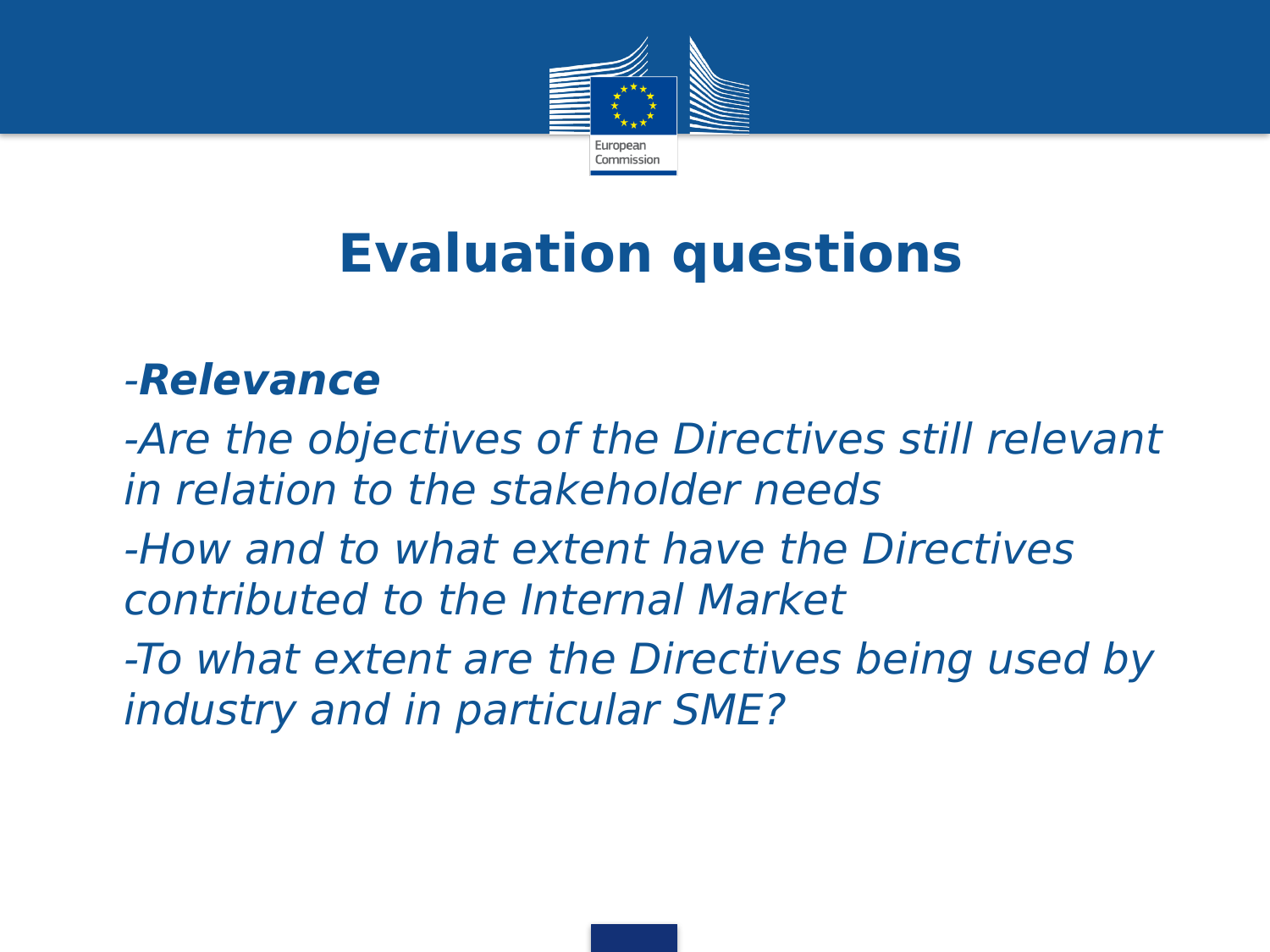

# Evaluation questions
-Relevance
-Are the objectives of the Directives still relevant in relation to the stakeholder needs
-How and to what extent have the Directives contributed to the Internal Market
-To what extent are the Directives being used by industry and in particular SME?